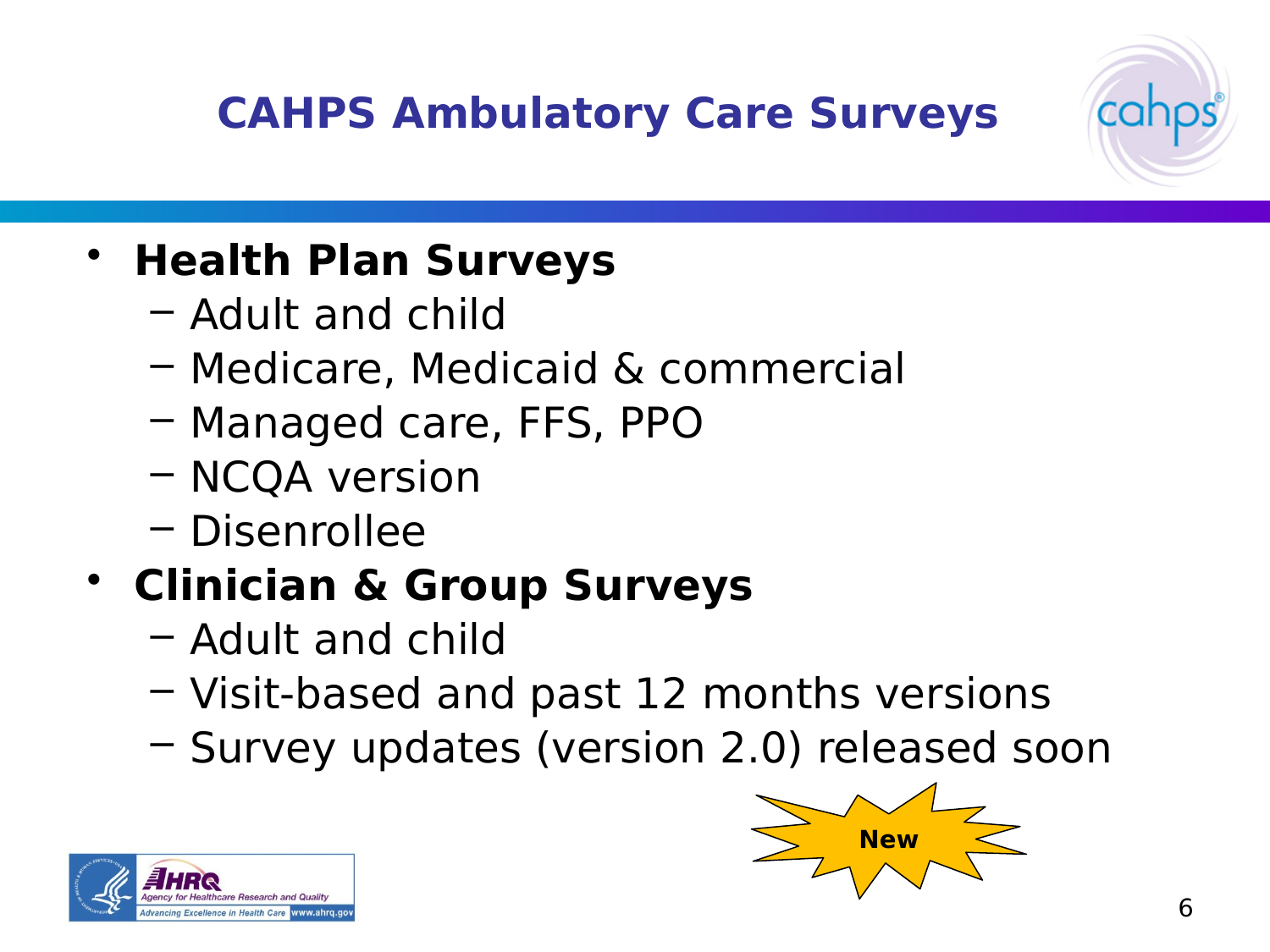

# CAHPS Ambulatory Care Surveys
Health Plan Surveys
Adult and child
Medicare, Medicaid & commercial
Managed care, FFS, PPO
NCQA version
Disenrollee
Clinician & Group Surveys
Adult and child
Visit-based and past 12 months versions
Survey updates (version 2.0) released soon

New

6